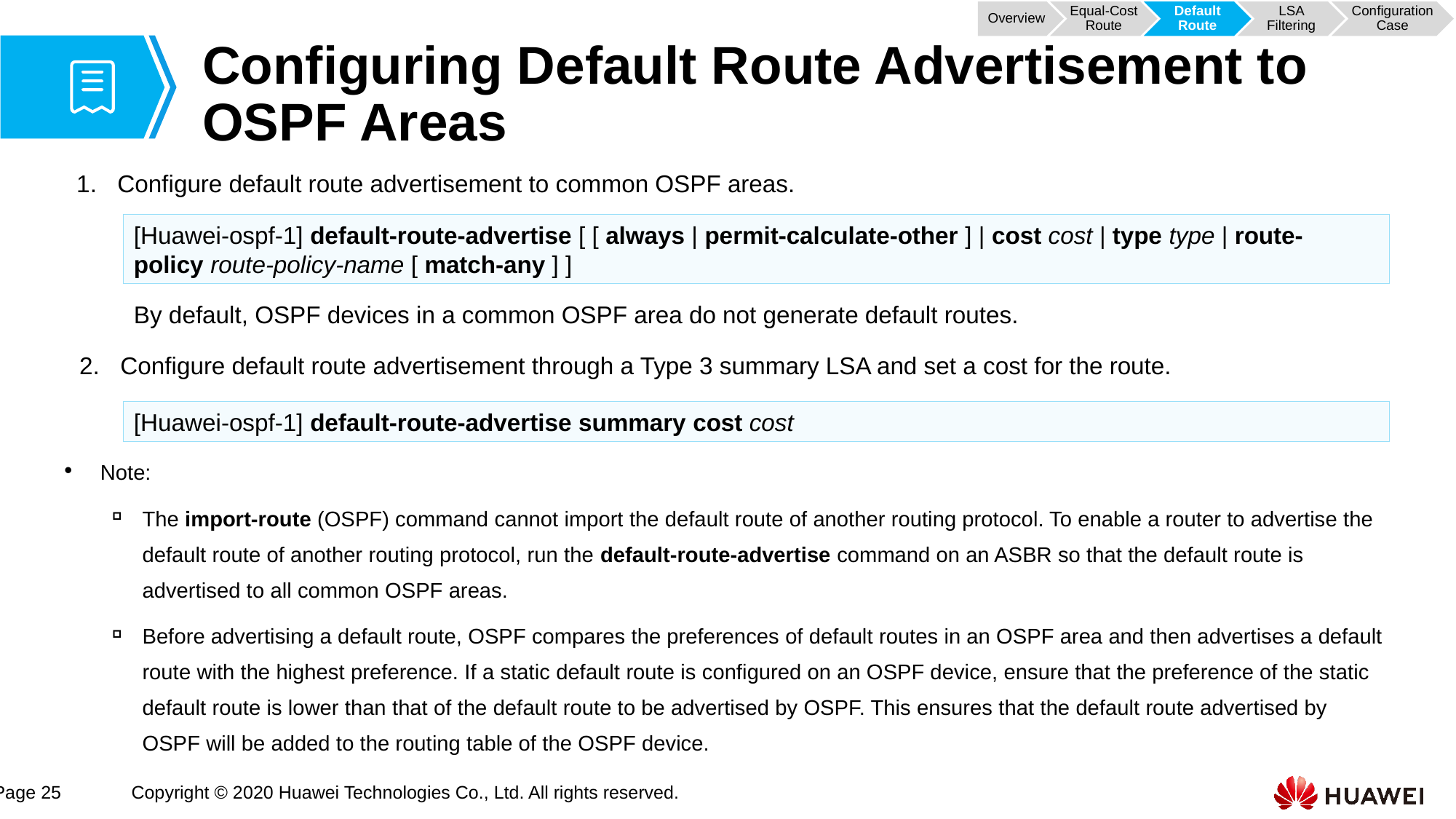

Overview
Equal-Cost Route
Default Route
LSA Filtering
Configuration Case
# Configuring Default Route Advertisement to OSPF Areas
Configure default route advertisement to common OSPF areas.
[Huawei-ospf-1] default-route-advertise [ [ always | permit-calculate-other ] | cost cost | type type | route-policy route-policy-name [ match-any ] ]
By default, OSPF devices in a common OSPF area do not generate default routes.
Configure default route advertisement through a Type 3 summary LSA and set a cost for the route.
[Huawei-ospf-1] default-route-advertise summary cost cost
Note:
The import-route (OSPF) command cannot import the default route of another routing protocol. To enable a router to advertise the default route of another routing protocol, run the default-route-advertise command on an ASBR so that the default route is advertised to all common OSPF areas.
Before advertising a default route, OSPF compares the preferences of default routes in an OSPF area and then advertises a default route with the highest preference. If a static default route is configured on an OSPF device, ensure that the preference of the static default route is lower than that of the default route to be advertised by OSPF. This ensures that the default route advertised by OSPF will be added to the routing table of the OSPF device.